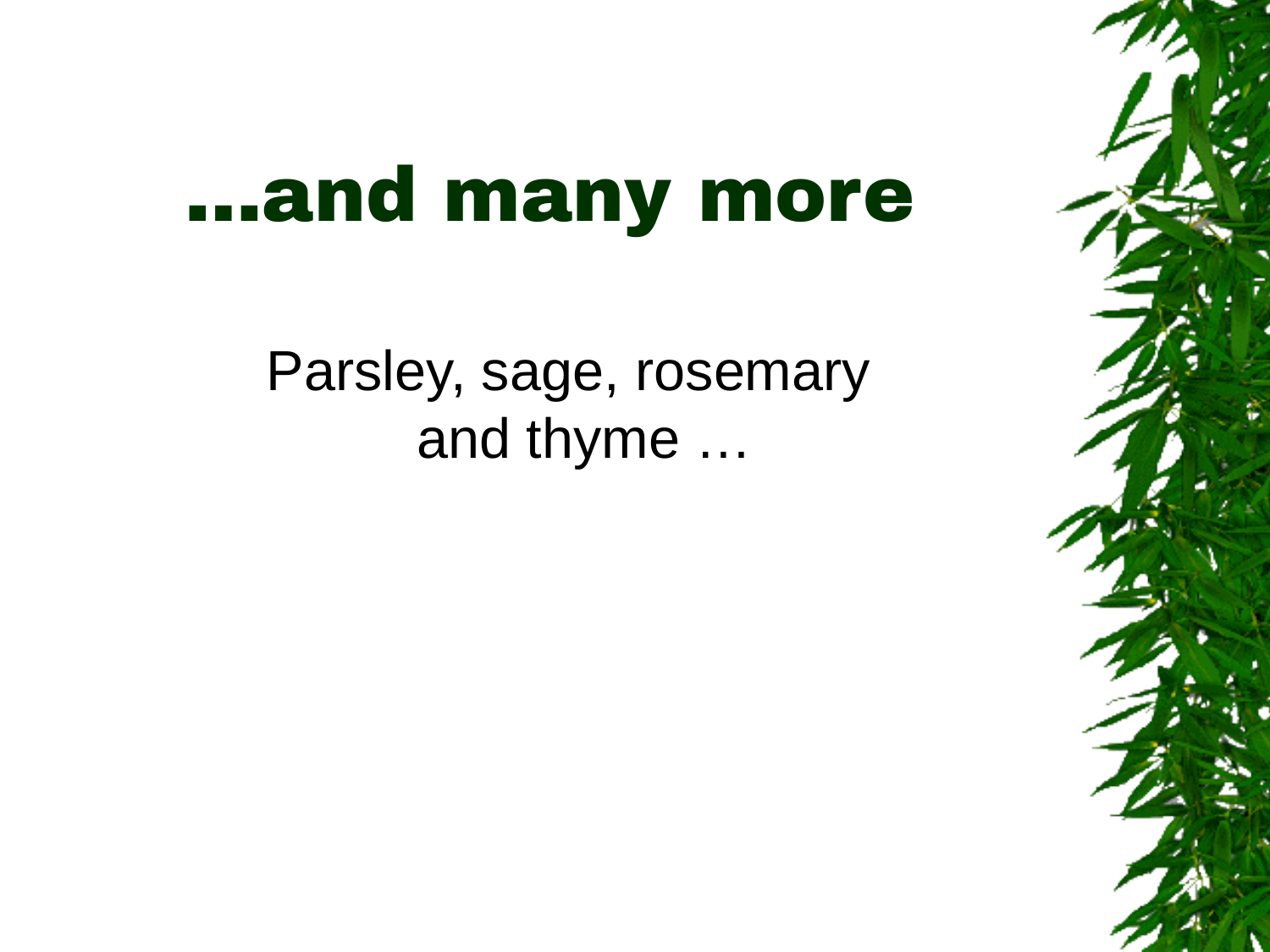

# …and many more
 Parsley, sage, rosemary and thyme …